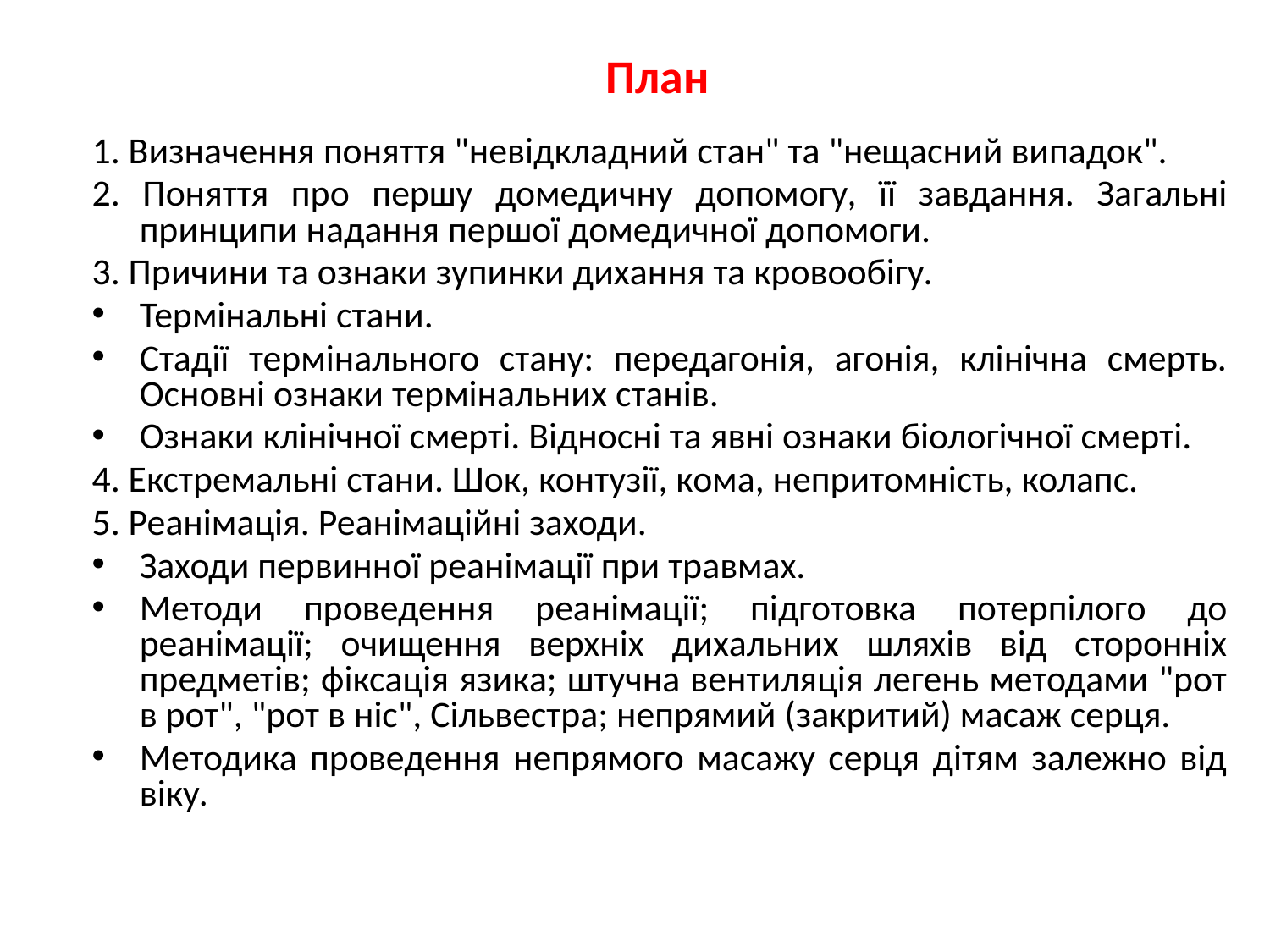

План
1. Визначення поняття "невідкладний стан" та "нещасний випадок".
2. Поняття про першу домедичну допомогу, її завдання. Загальні принципи надання першої домедичної допомоги.
3. Причини та ознаки зупинки дихання та кровообігу.
Термінальні стани.
Стадії термінального стану: передагонія, агонія, клінічна смерть. Основні ознаки термінальних станів.
Ознаки клінічної смерті. Відносні та явні ознаки біологічної смерті.
4. Екстремальні стани. Шок, контузії, кома, непритомність, колапс.
5. Реанімація. Реанімаційні заходи.
Заходи первинної реанімації при травмах.
Методи проведення реанімації; підготовка потерпілого до реанімації; очищення верхніх дихальних шляхів від сторонніх предметів; фіксація язика; штучна вентиляція легень методами "рот в рот", "рот в ніс", Сільвестра; непрямий (закритий) масаж серця.
Методика проведення непрямого масажу серця дітям залежно від віку.